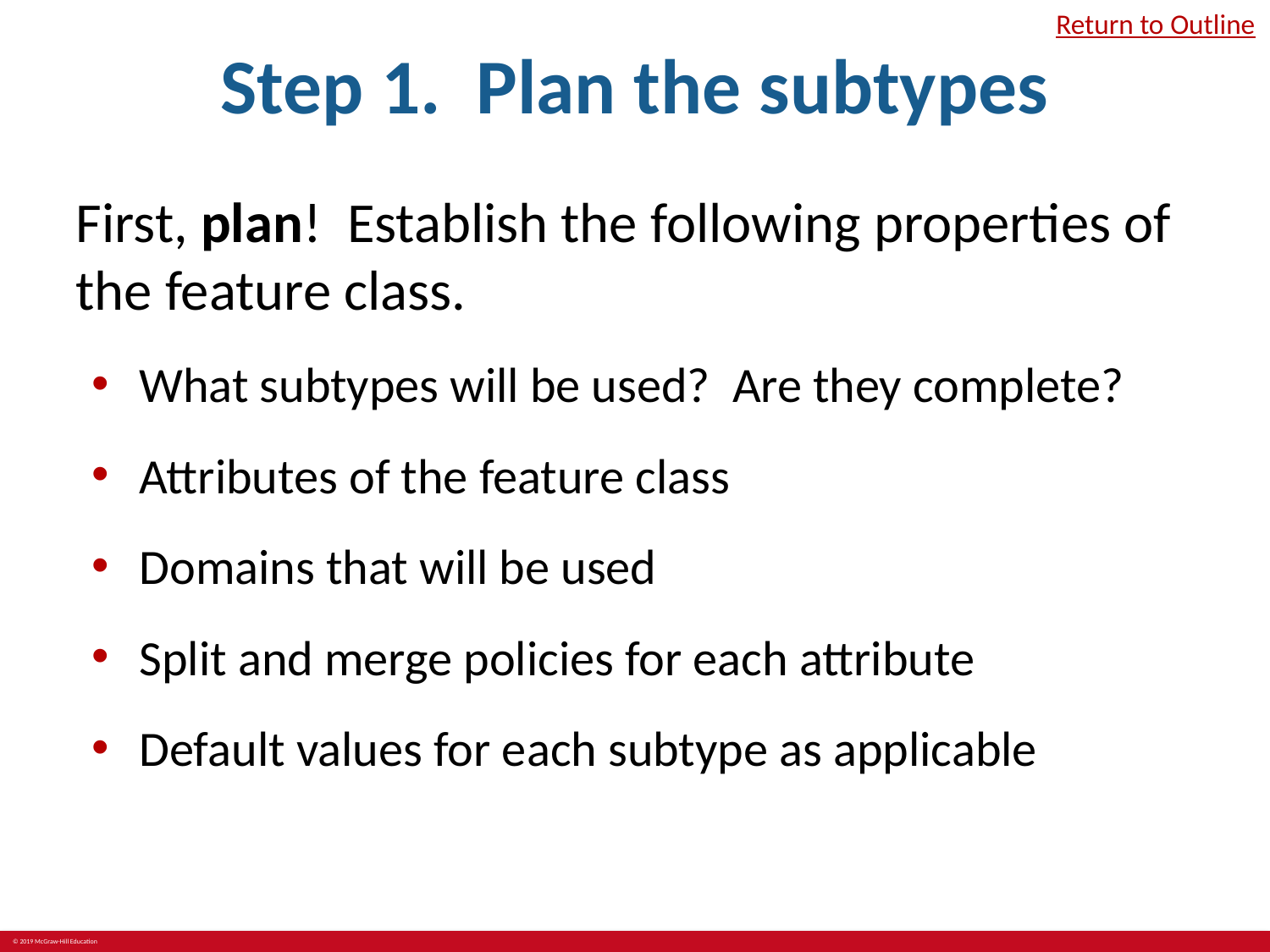

# Step 1.  Plan the subtypes
Return to Outline
First, plan!  Establish the following properties of the feature class.
What subtypes will be used?  Are they complete?
Attributes of the feature class
Domains that will be used
Split and merge policies for each attribute
Default values for each subtype as applicable